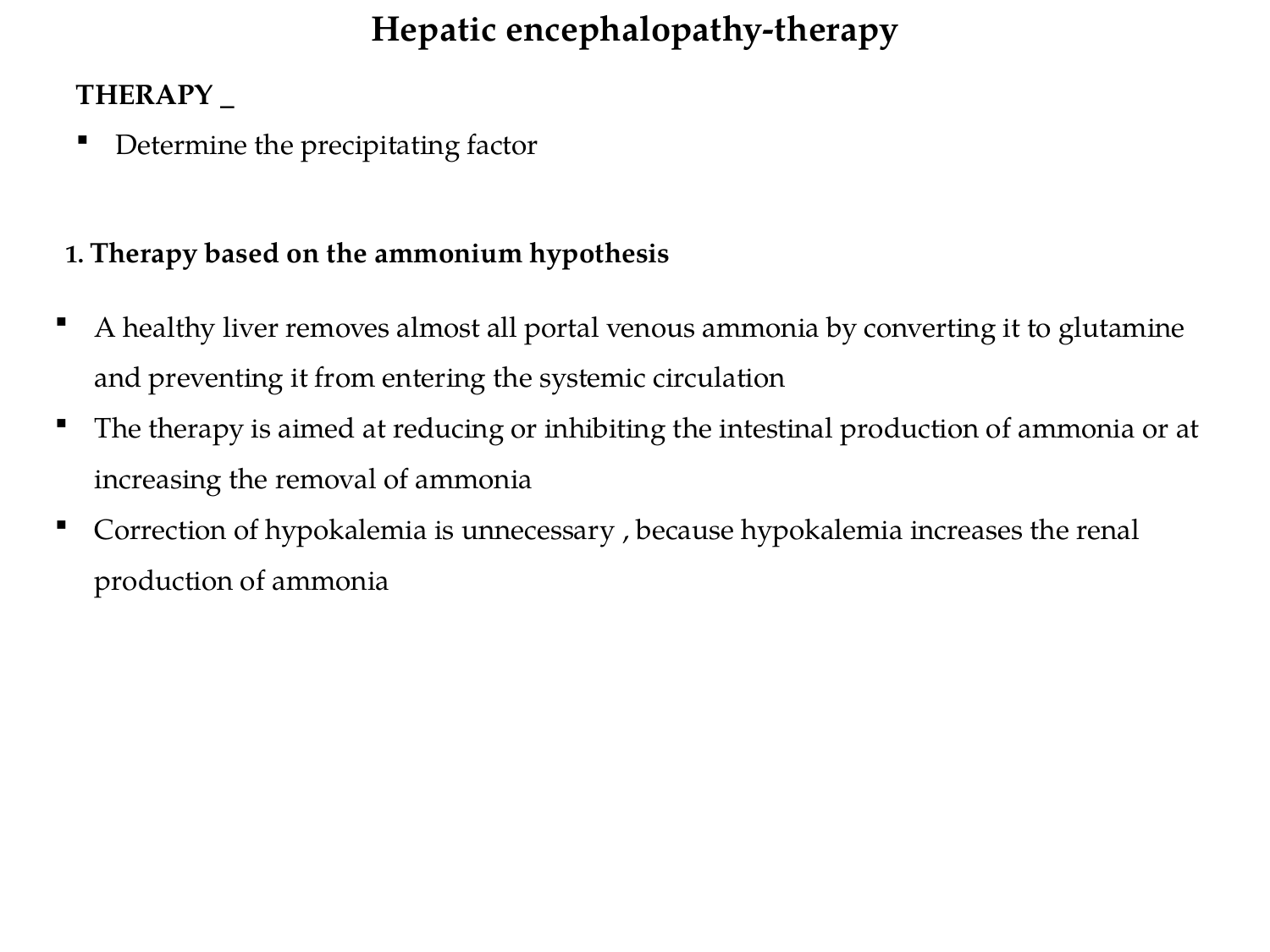

Hepatic encephalopathy-therapy
THERAPY _
Determine the precipitating factor
1. Therapy based on the ammonium hypothesis
A healthy liver removes almost all portal venous ammonia by converting it to glutamine and preventing it from entering the systemic circulation
The therapy is aimed at reducing or inhibiting the intestinal production of ammonia or at increasing the removal of ammonia
Correction of hypokalemia is unnecessary , because hypokalemia increases the renal production of ammonia